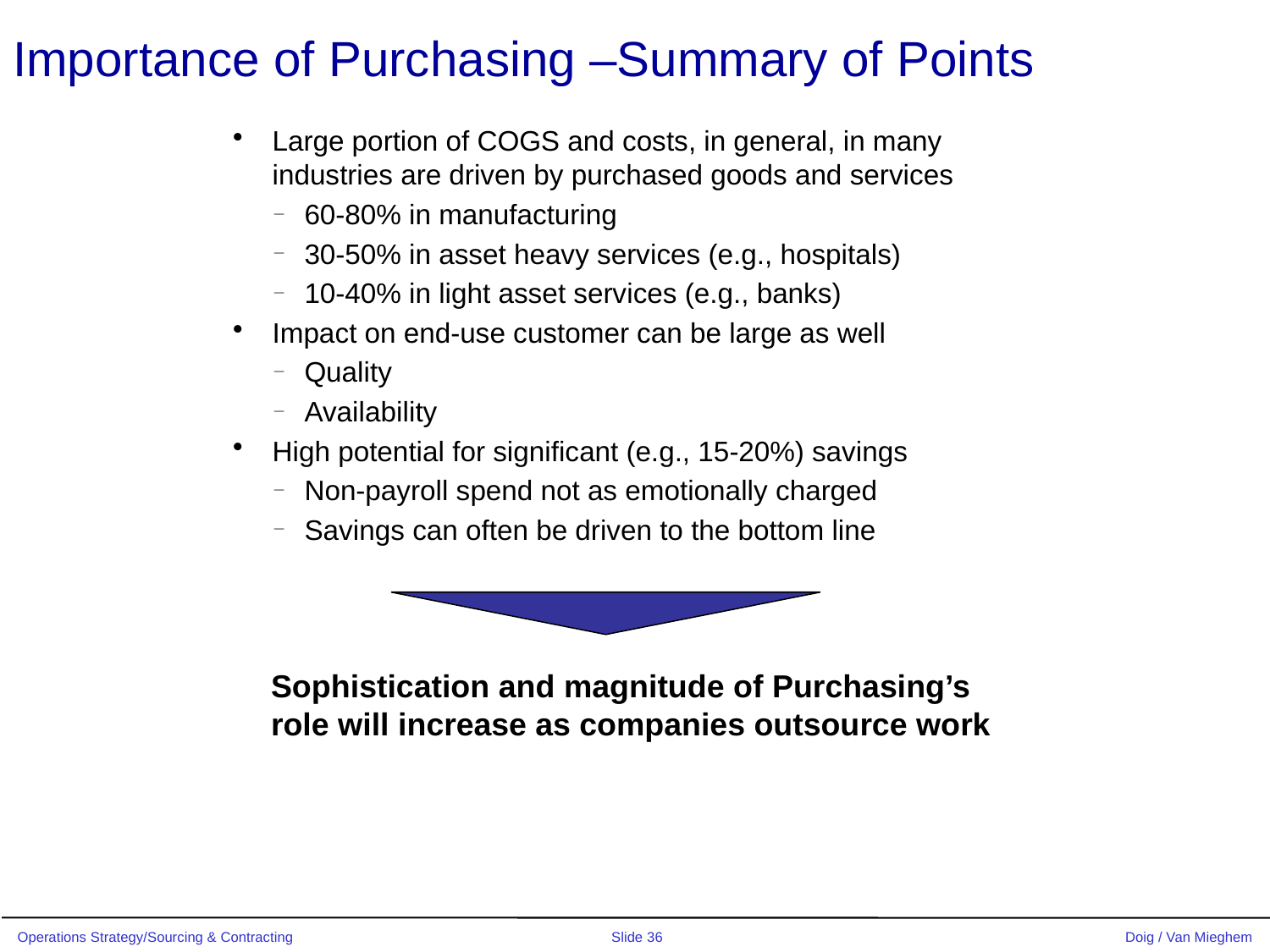

Importance of Purchasing –Summary of Points
Large portion of COGS and costs, in general, in many industries are driven by purchased goods and services
60-80% in manufacturing
30-50% in asset heavy services (e.g., hospitals)
10-40% in light asset services (e.g., banks)
Impact on end-use customer can be large as well
Quality
Availability
High potential for significant (e.g., 15-20%) savings
Non-payroll spend not as emotionally charged
Savings can often be driven to the bottom line

Sophistication and magnitude of Purchasing’s role will increase as companies outsource work